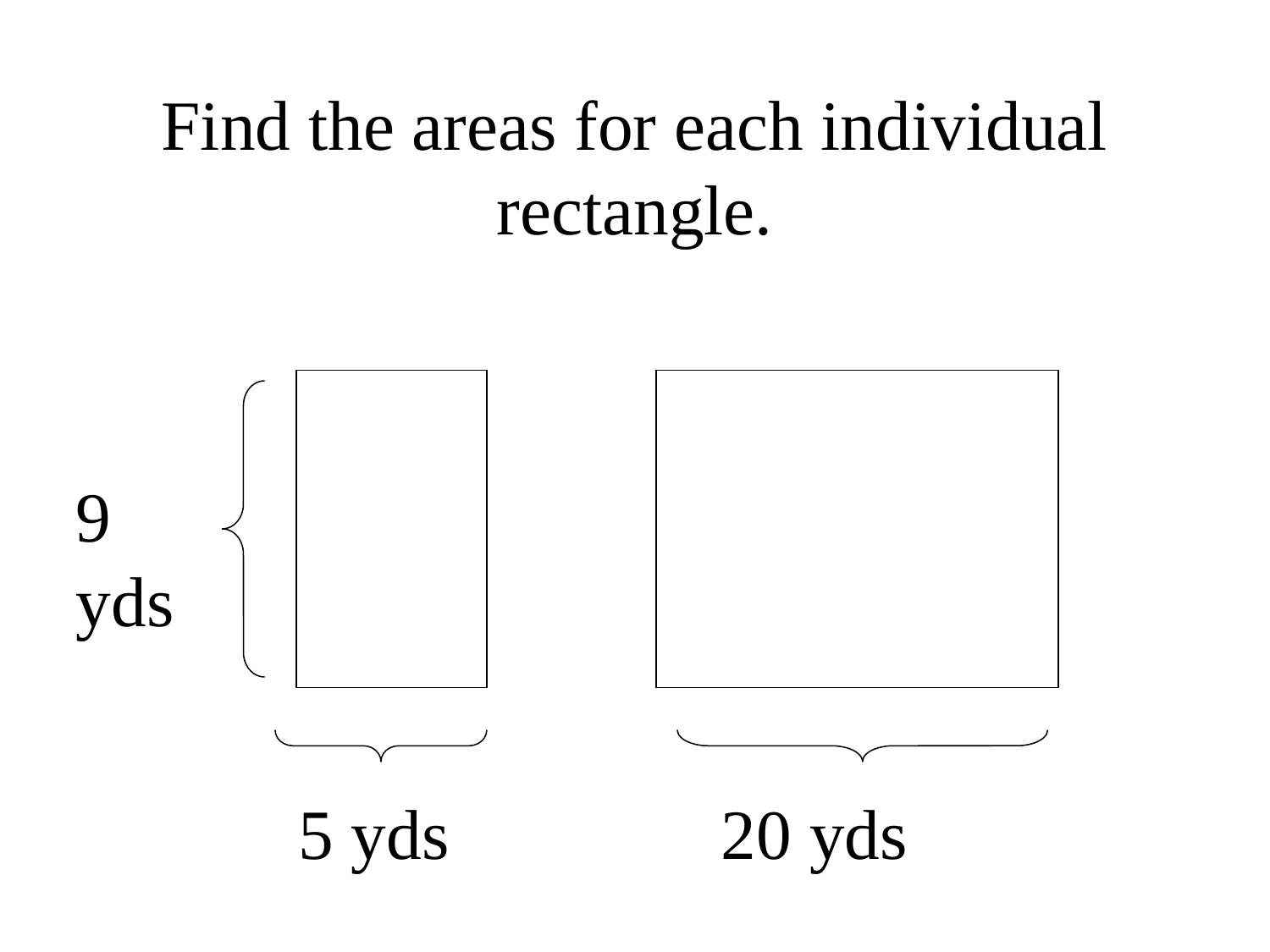

Find the areas for each individual rectangle.

9 yds

5 yds
   20 yds